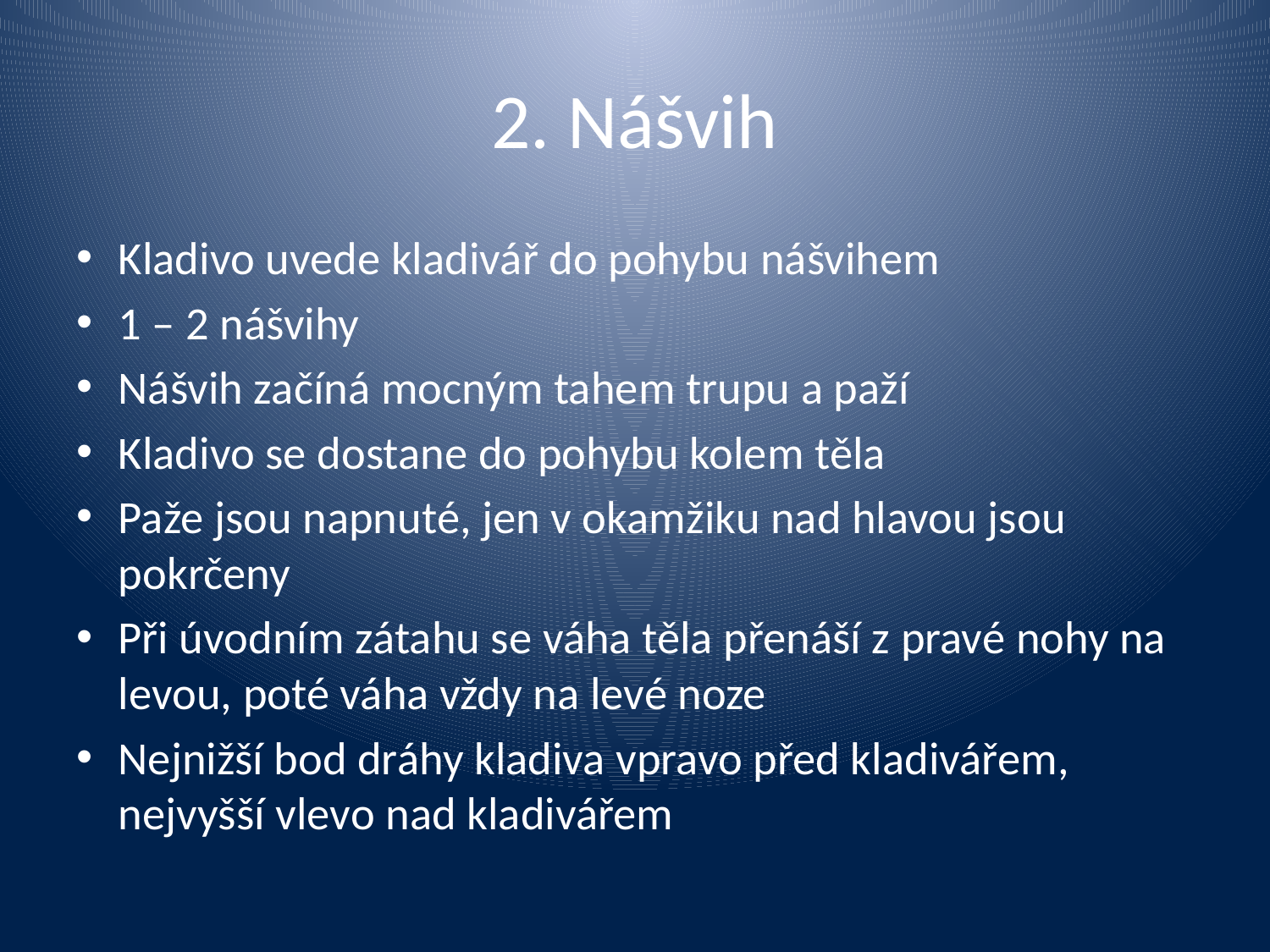

# 2. Nášvih
Kladivo uvede kladivář do pohybu nášvihem
1 – 2 nášvihy
Nášvih začíná mocným tahem trupu a paží
Kladivo se dostane do pohybu kolem těla
Paže jsou napnuté, jen v okamžiku nad hlavou jsou pokrčeny
Při úvodním zátahu se váha těla přenáší z pravé nohy na levou, poté váha vždy na levé noze
Nejnižší bod dráhy kladiva vpravo před kladivářem, nejvyšší vlevo nad kladivářem